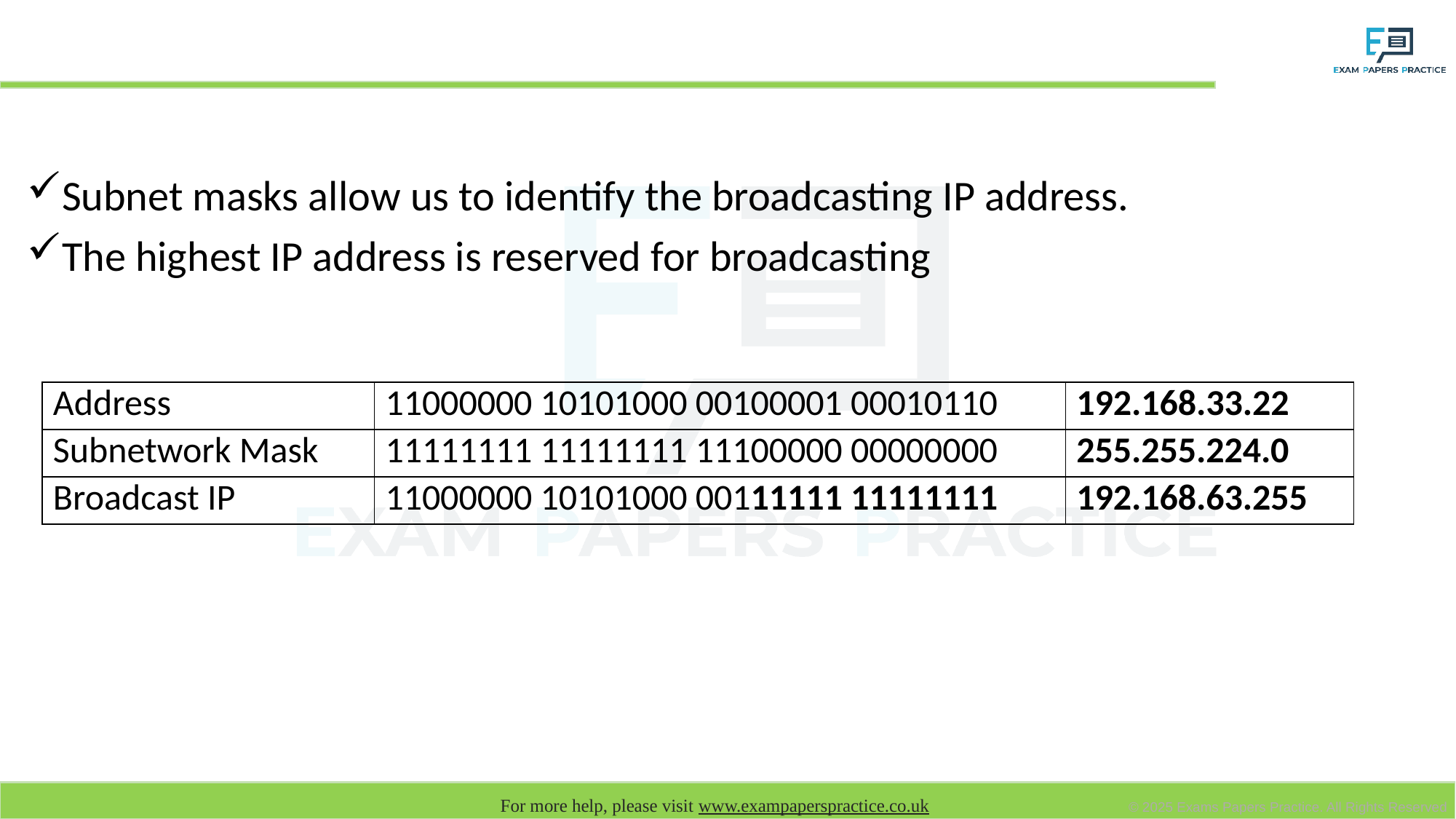

# Subnet masking – Broadcast
Subnet masks allow us to identify the broadcasting IP address.
The highest IP address is reserved for broadcasting

| Address | 11000000 10101000 00100001 00010110 | 192.168.33.22 |
| --- | --- | --- |
| Subnetwork Mask | 11111111 11111111 11100000 00000000 | 255.255.224.0 |
| Broadcast IP | 11000000 10101000 00111111 11111111 | 192.168.63.255 |